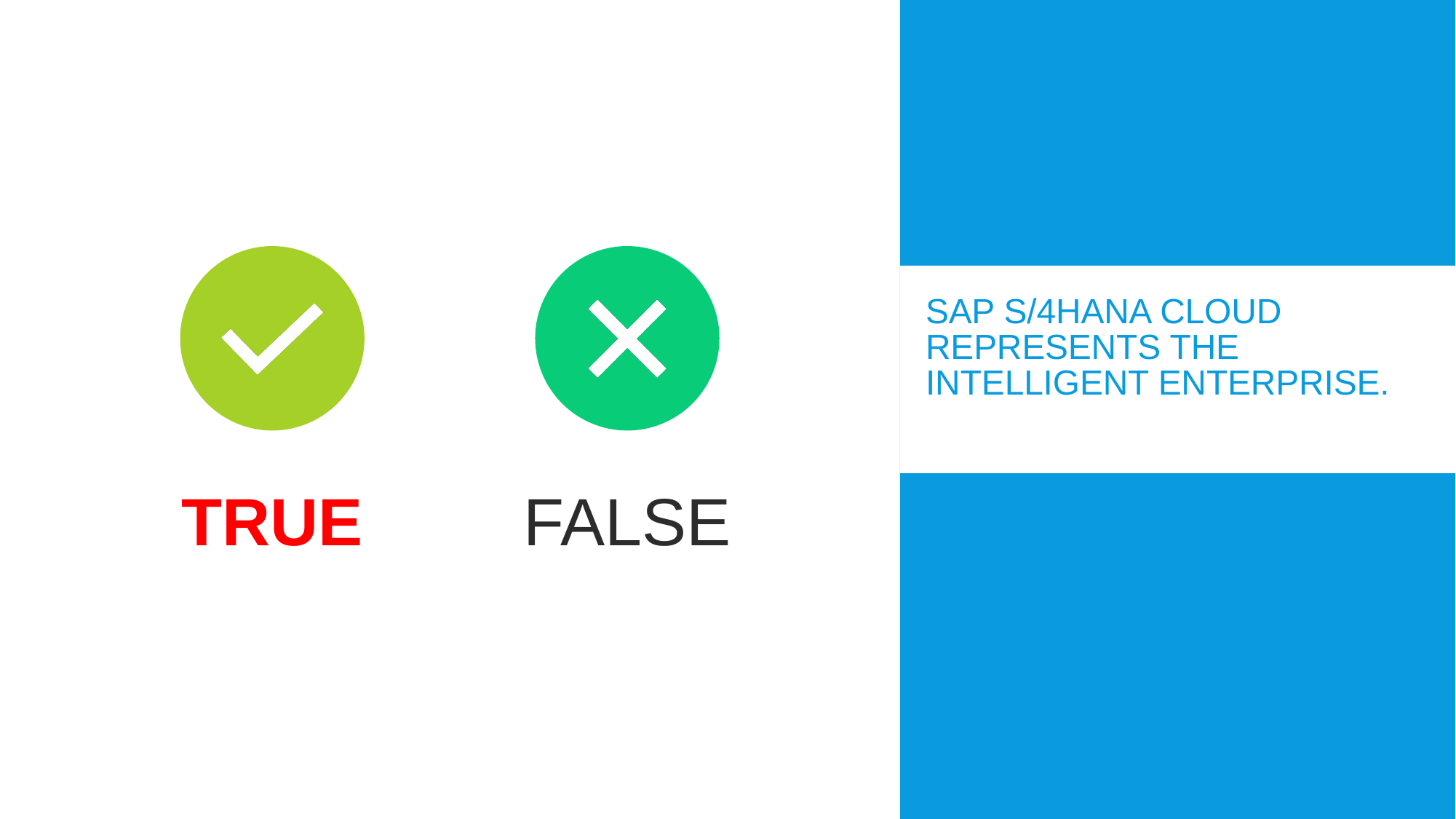

True
False

# SAP S/4HANA Cloud represents the Intelligent Enterprise.